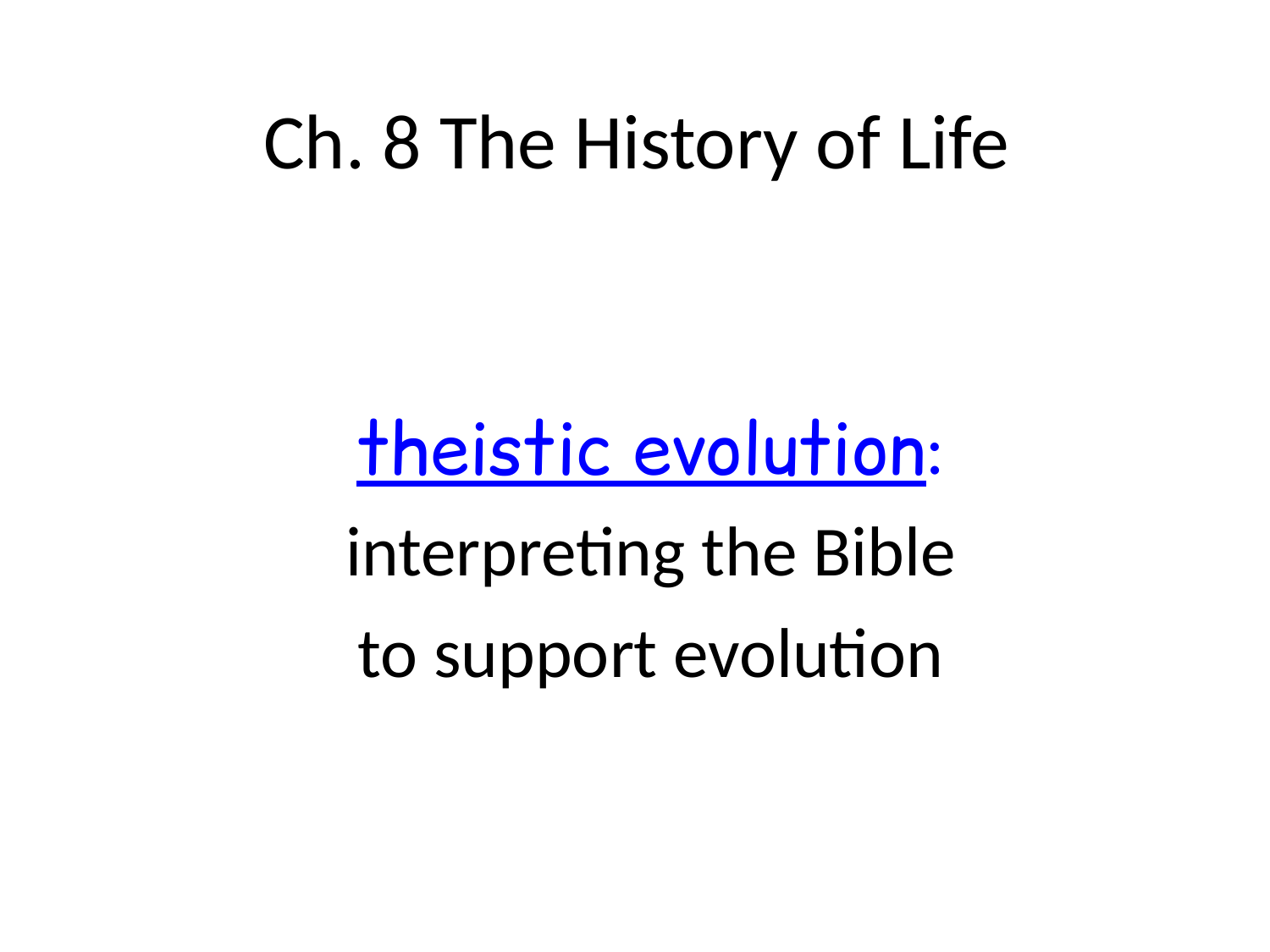

# Ch. 8 The History of Life

theistic evolution:
 interpreting the Bible
 to support evolution